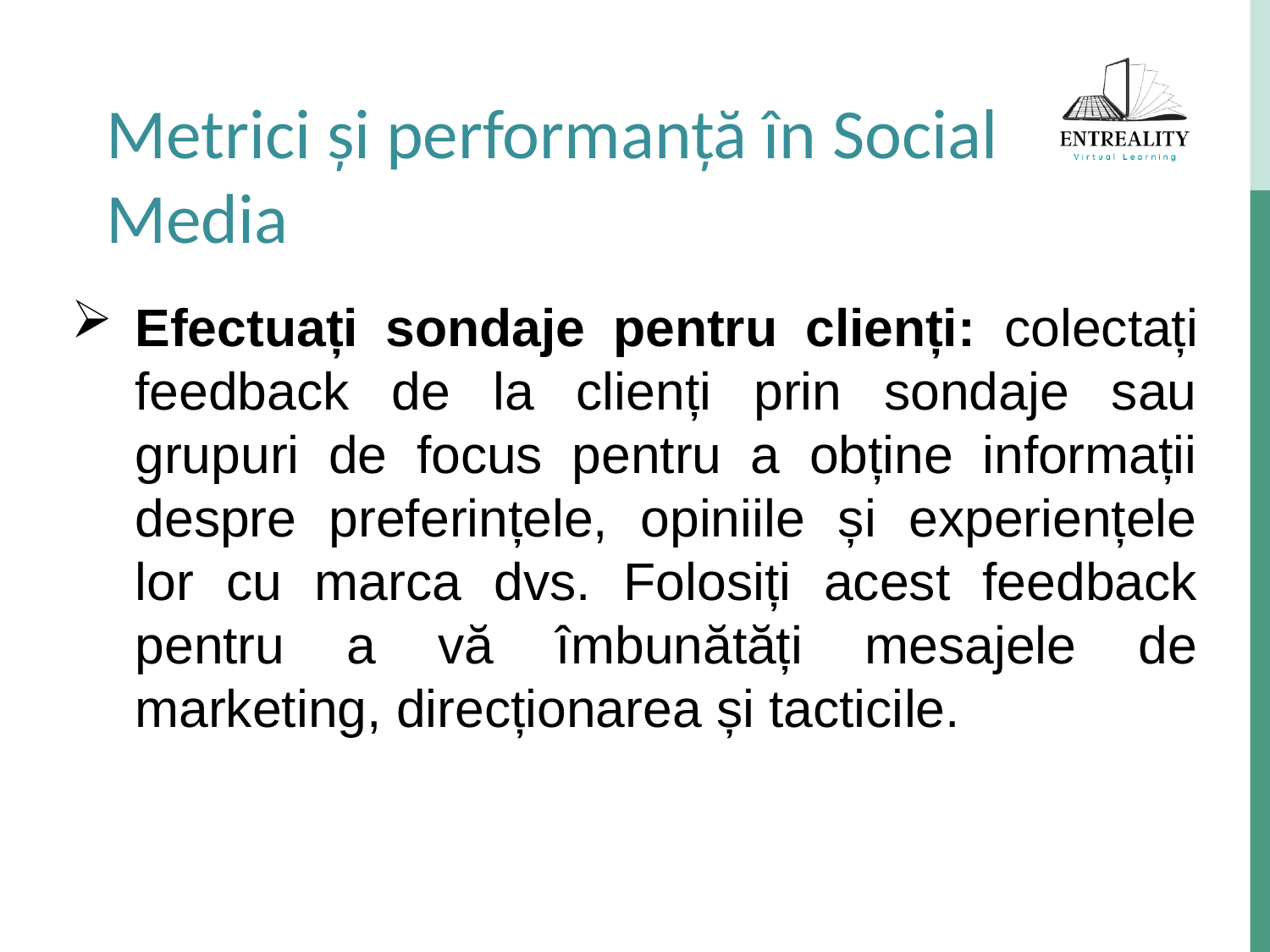

Metrici și performanță în Social Media

Efectuați sondaje pentru clienți: colectați feedback de la clienți prin sondaje sau grupuri de focus pentru a obține informații despre preferințele, opiniile și experiențele lor cu marca dvs. Folosiți acest feedback pentru a vă îmbunătăți mesajele de marketing, direcționarea și tacticile.